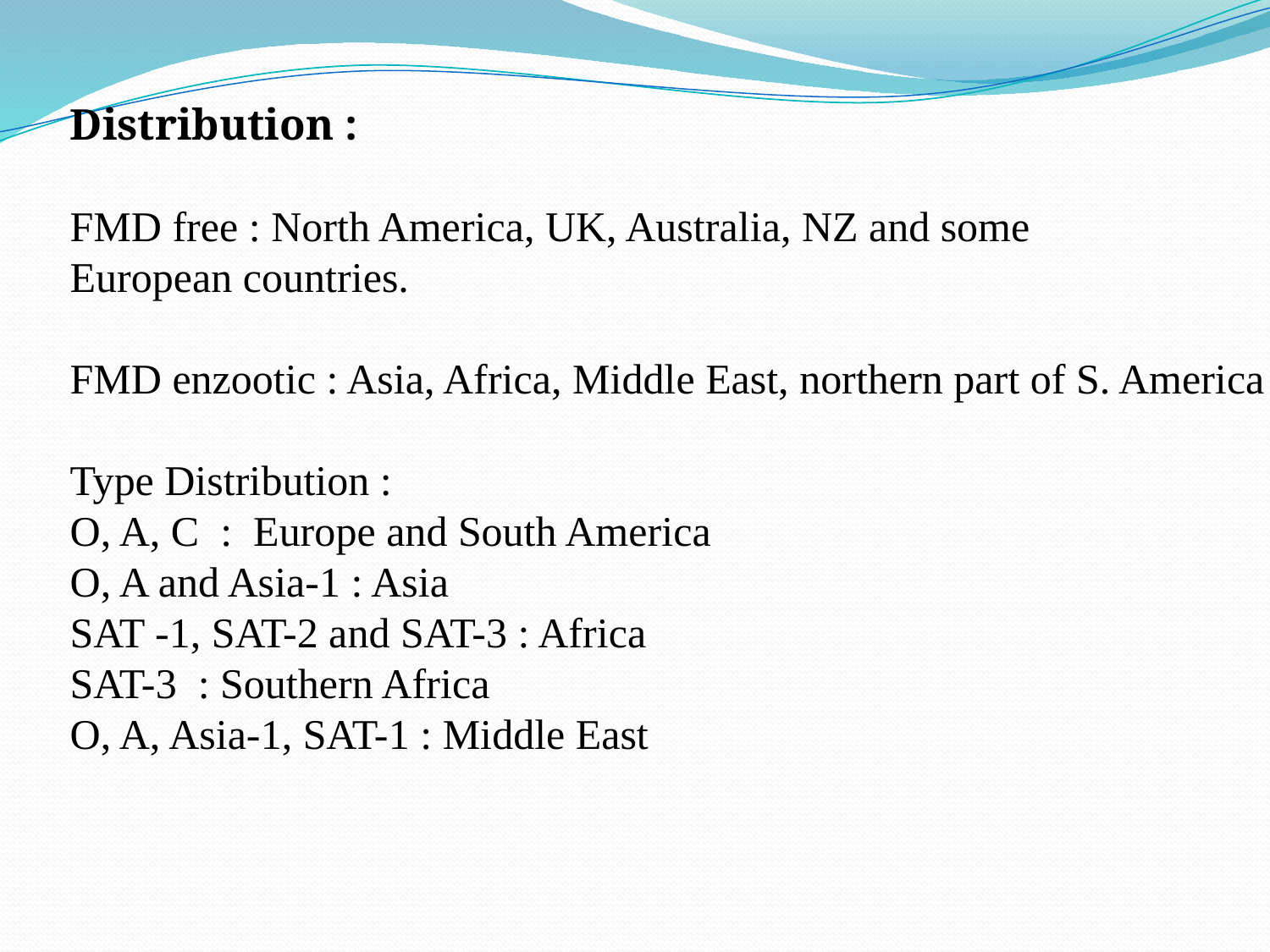

Distribution :

FMD free : North America, UK, Australia, NZ and some
European countries.

FMD enzootic : Asia, Africa, Middle East, northern part of S. America

Type Distribution :
O, A, C  :  Europe and South America
O, A and Asia-1 : Asia
SAT -1, SAT-2 and SAT-3 : Africa
SAT-3  : Southern Africa
O, A, Asia-1, SAT-1 : Middle East